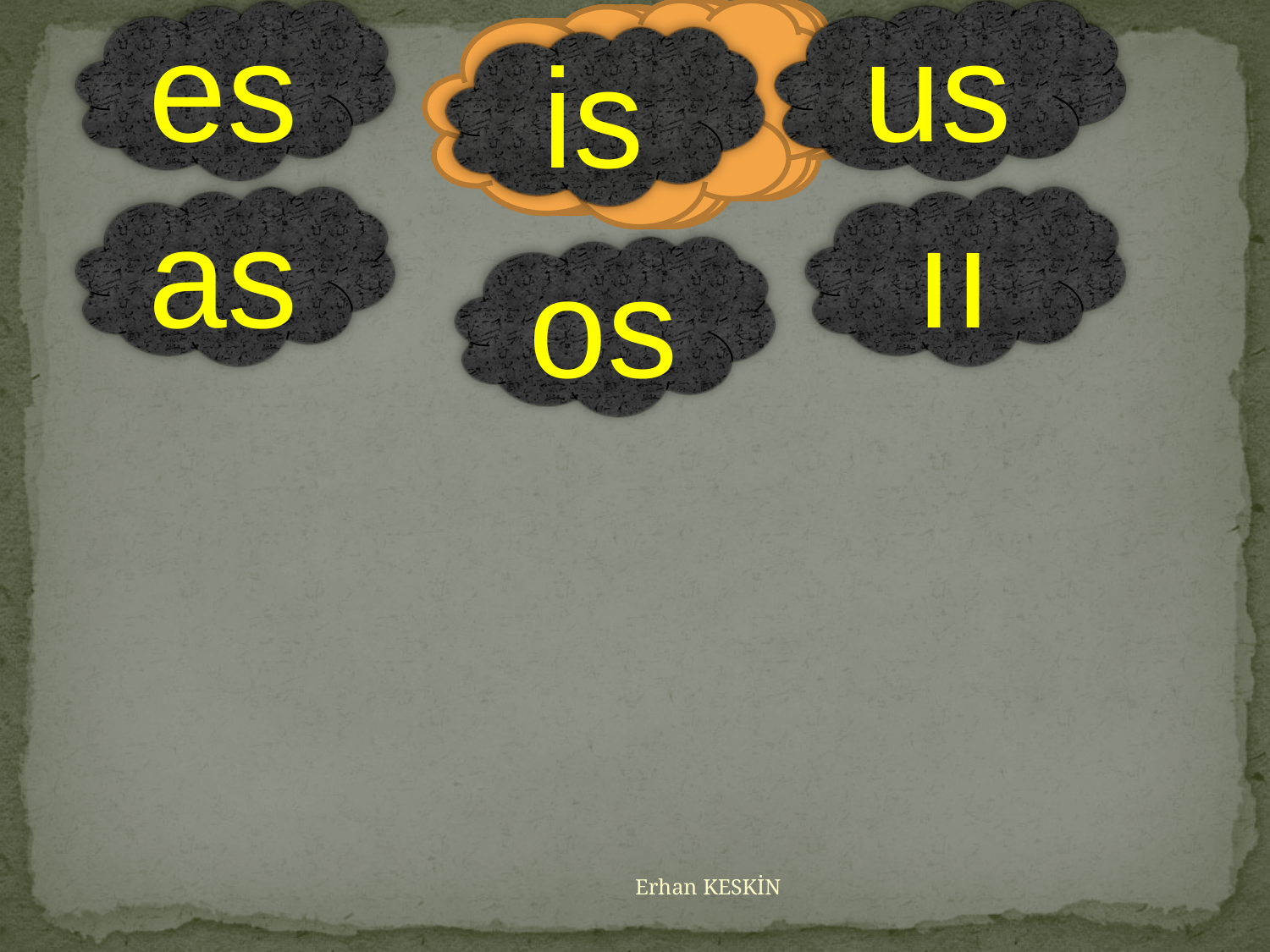

es
as
is
ıs
es
us
os
us
is
as
ıı
os
Erhan KESKİN